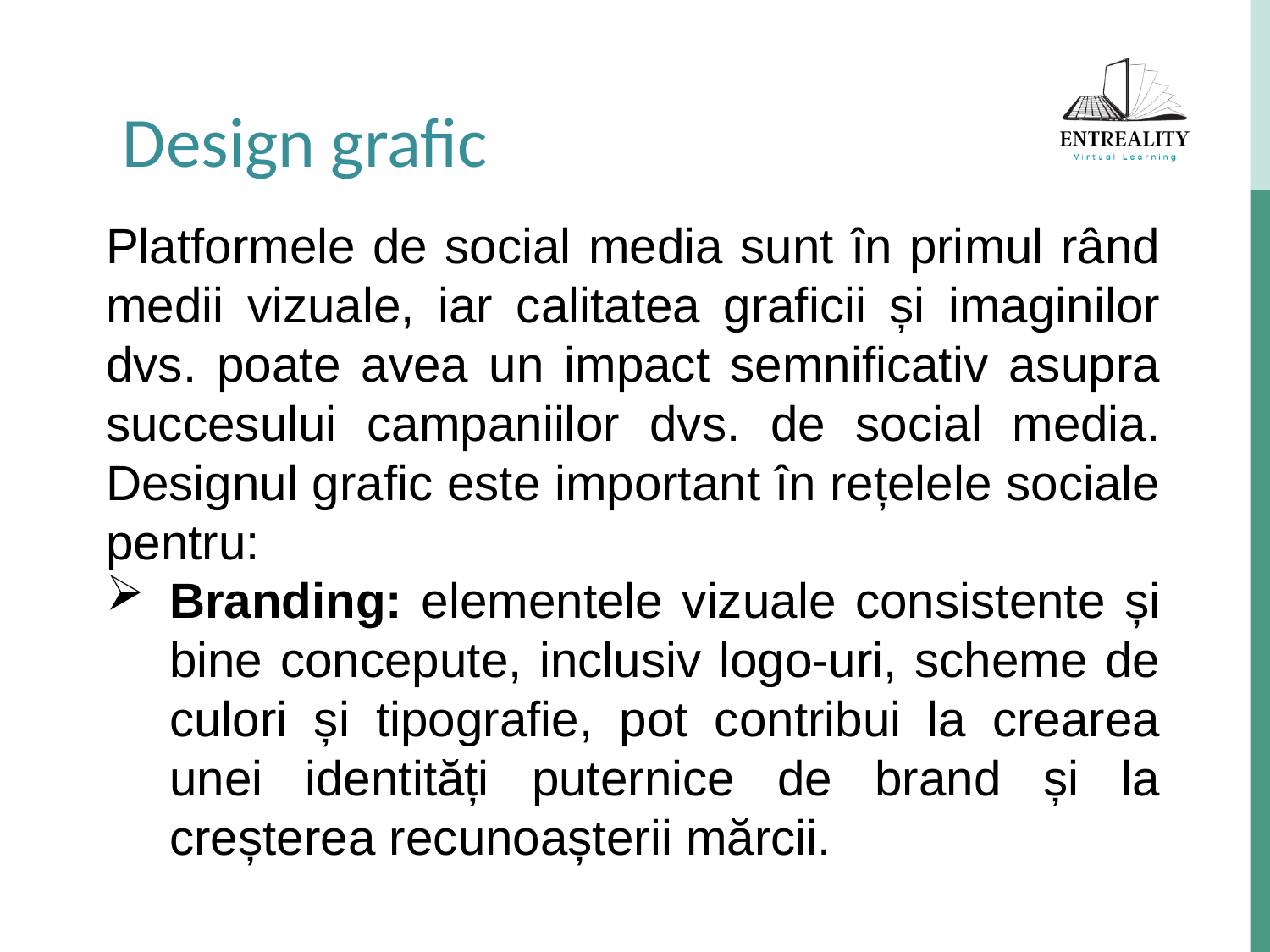

Design grafic
Platformele de social media sunt în primul rând medii vizuale, iar calitatea graficii și imaginilor dvs. poate avea un impact semnificativ asupra succesului campaniilor dvs. de social media. Designul grafic este important în rețelele sociale pentru:
Branding: elementele vizuale consistente și bine concepute, inclusiv logo-uri, scheme de culori și tipografie, pot contribui la crearea unei identități puternice de brand și la creșterea recunoașterii mărcii.